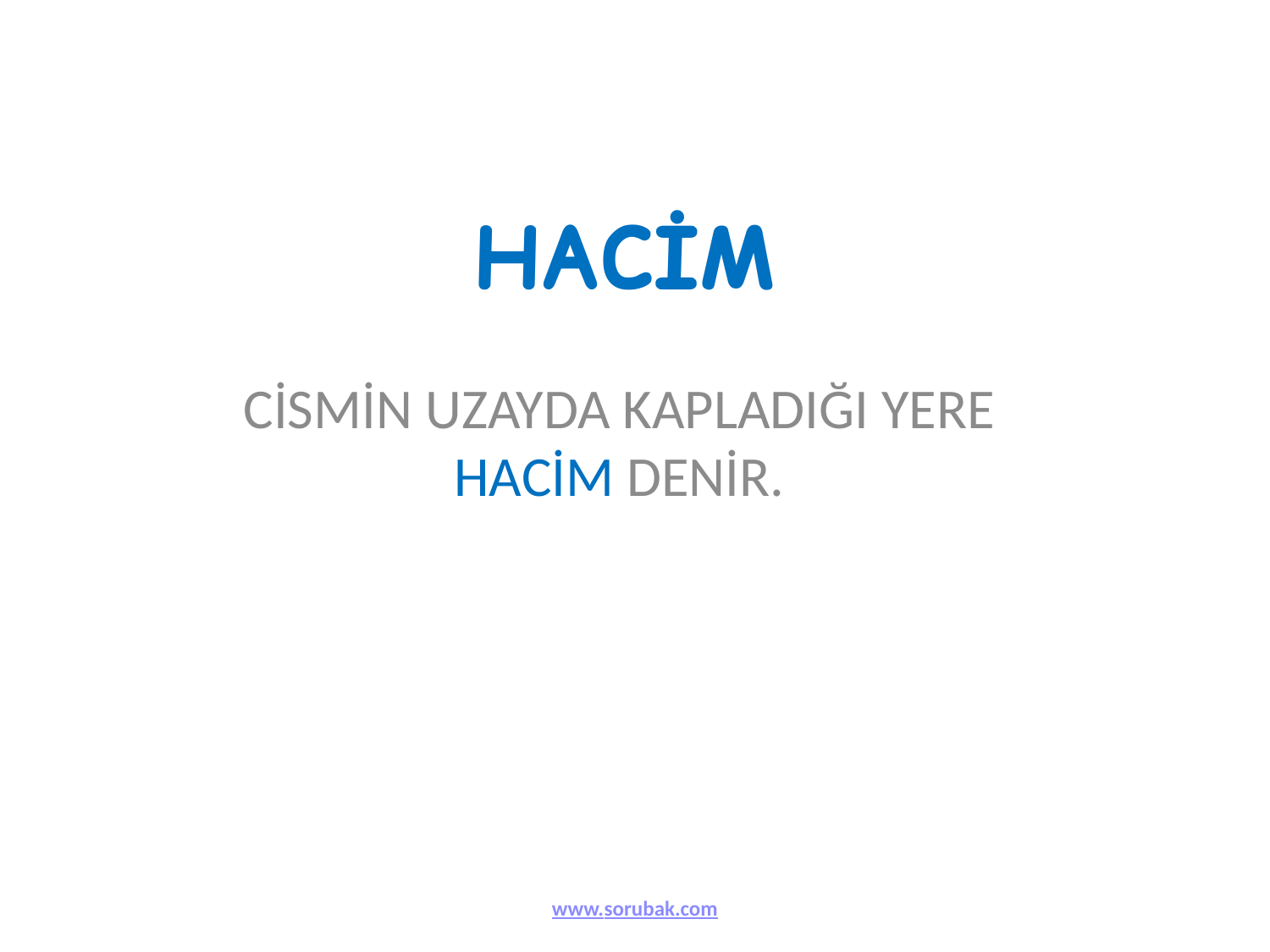

# HACİM
CİSMİN UZAYDA KAPLADIĞI YERE HACİM DENİR.
www.sorubak.com